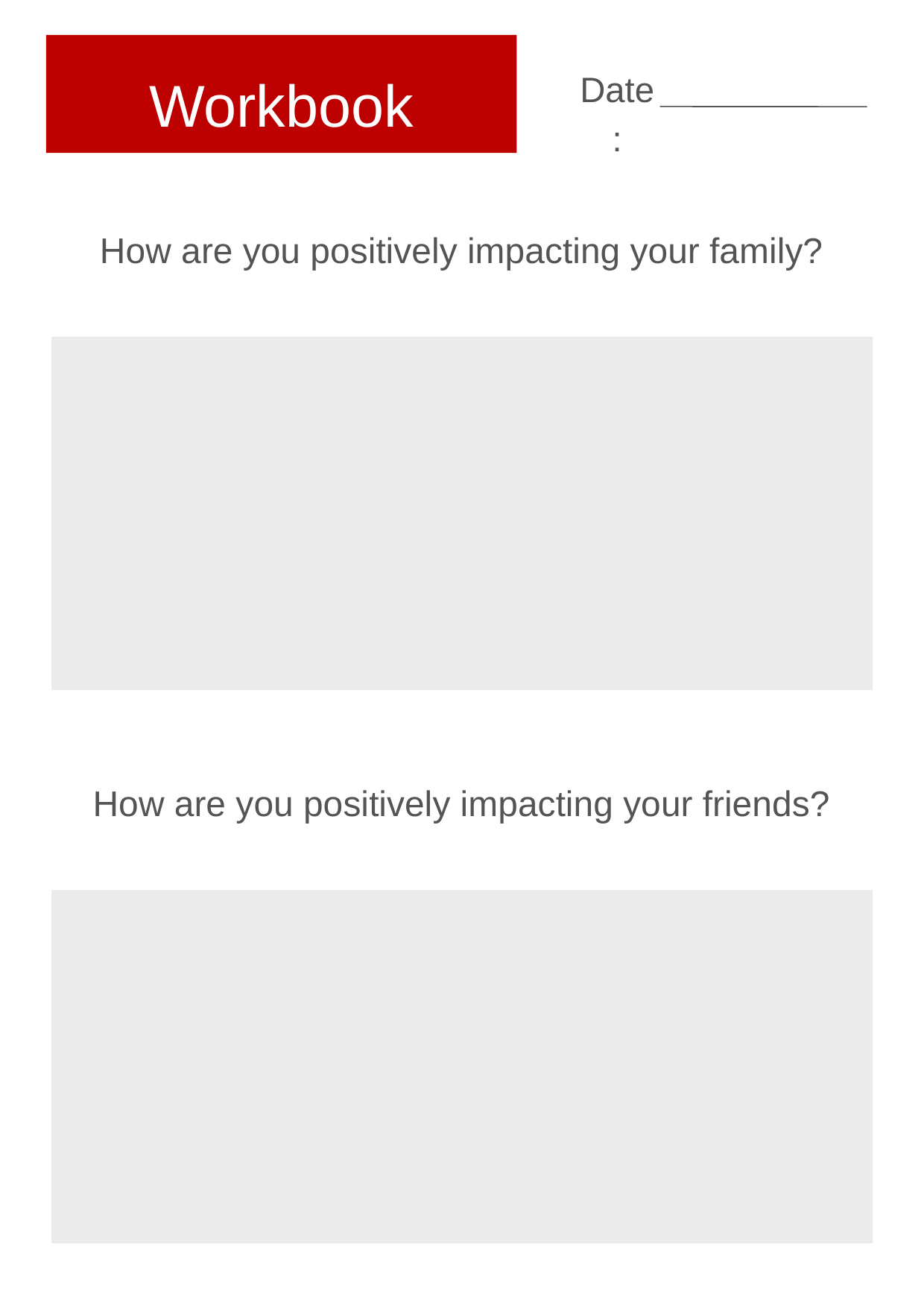

Workbook
Date:

How are you positively impacting your family?

How are you positively impacting your friends?